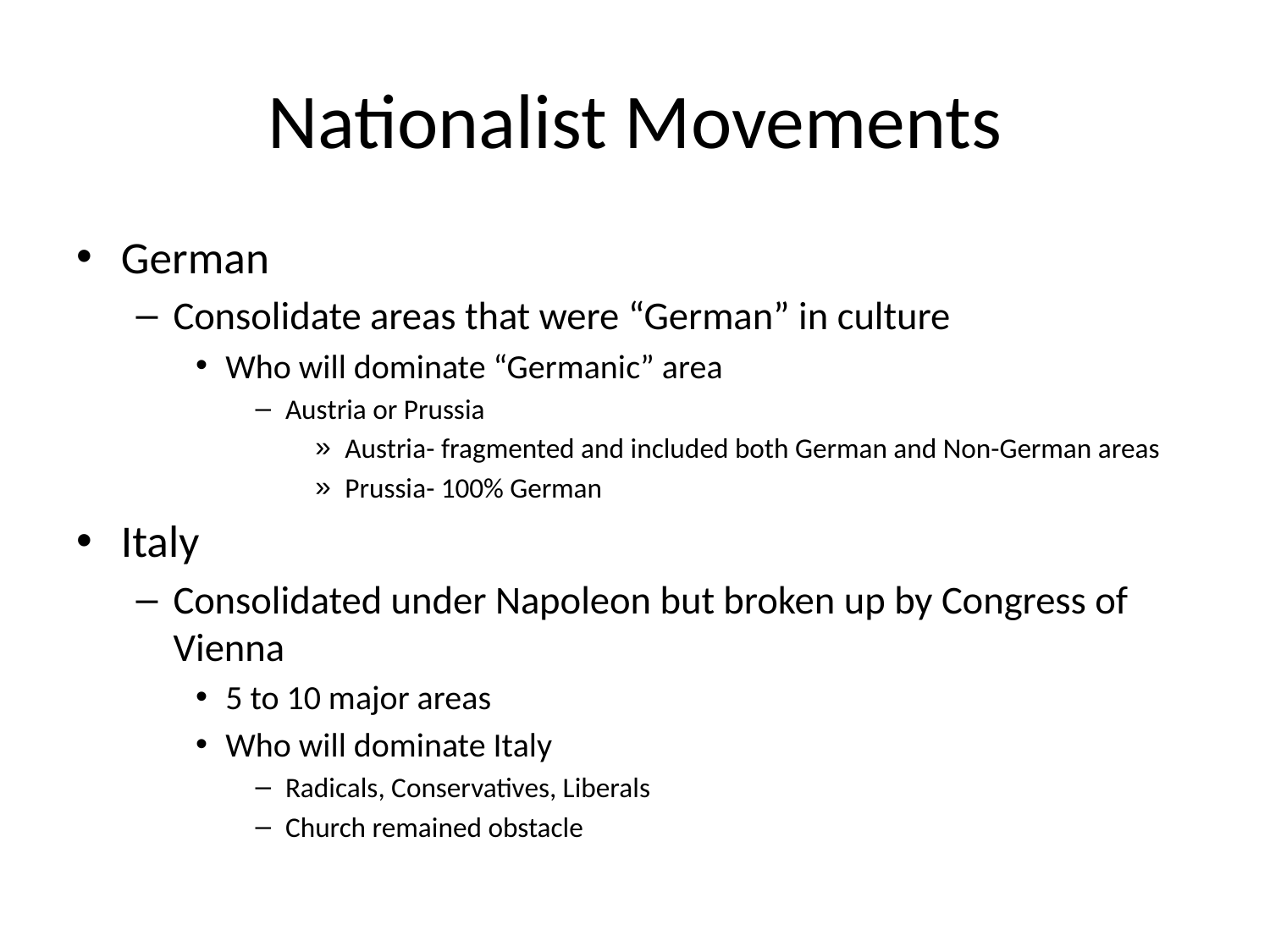

# Nationalist Movements
German
Consolidate areas that were “German” in culture
Who will dominate “Germanic” area
Austria or Prussia
Austria- fragmented and included both German and Non-German areas
Prussia- 100% German
Italy
Consolidated under Napoleon but broken up by Congress of Vienna
5 to 10 major areas
Who will dominate Italy
Radicals, Conservatives, Liberals
Church remained obstacle